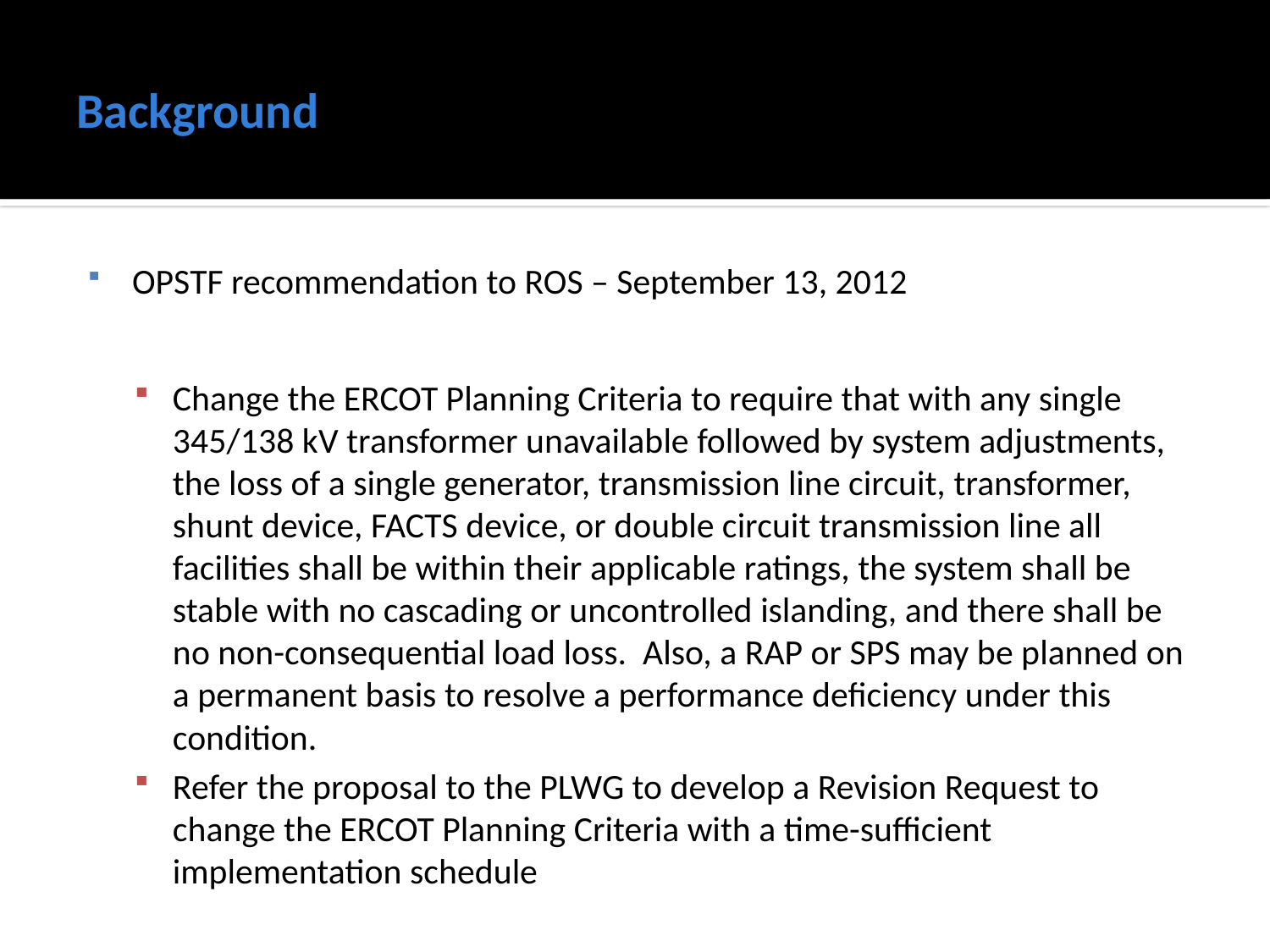

# Background
OPSTF recommendation to ROS – September 13, 2012

Change the ERCOT Planning Criteria to require that with any single 345/138 kV transformer unavailable followed by system adjustments, the loss of a single generator, transmission line circuit, transformer, shunt device, FACTS device, or double circuit transmission line all facilities shall be within their applicable ratings, the system shall be stable with no cascading or uncontrolled islanding, and there shall be no non-consequential load loss.  Also, a RAP or SPS may be planned on a permanent basis to resolve a performance deficiency under this condition.
Refer the proposal to the PLWG to develop a Revision Request to change the ERCOT Planning Criteria with a time-sufficient implementation schedule